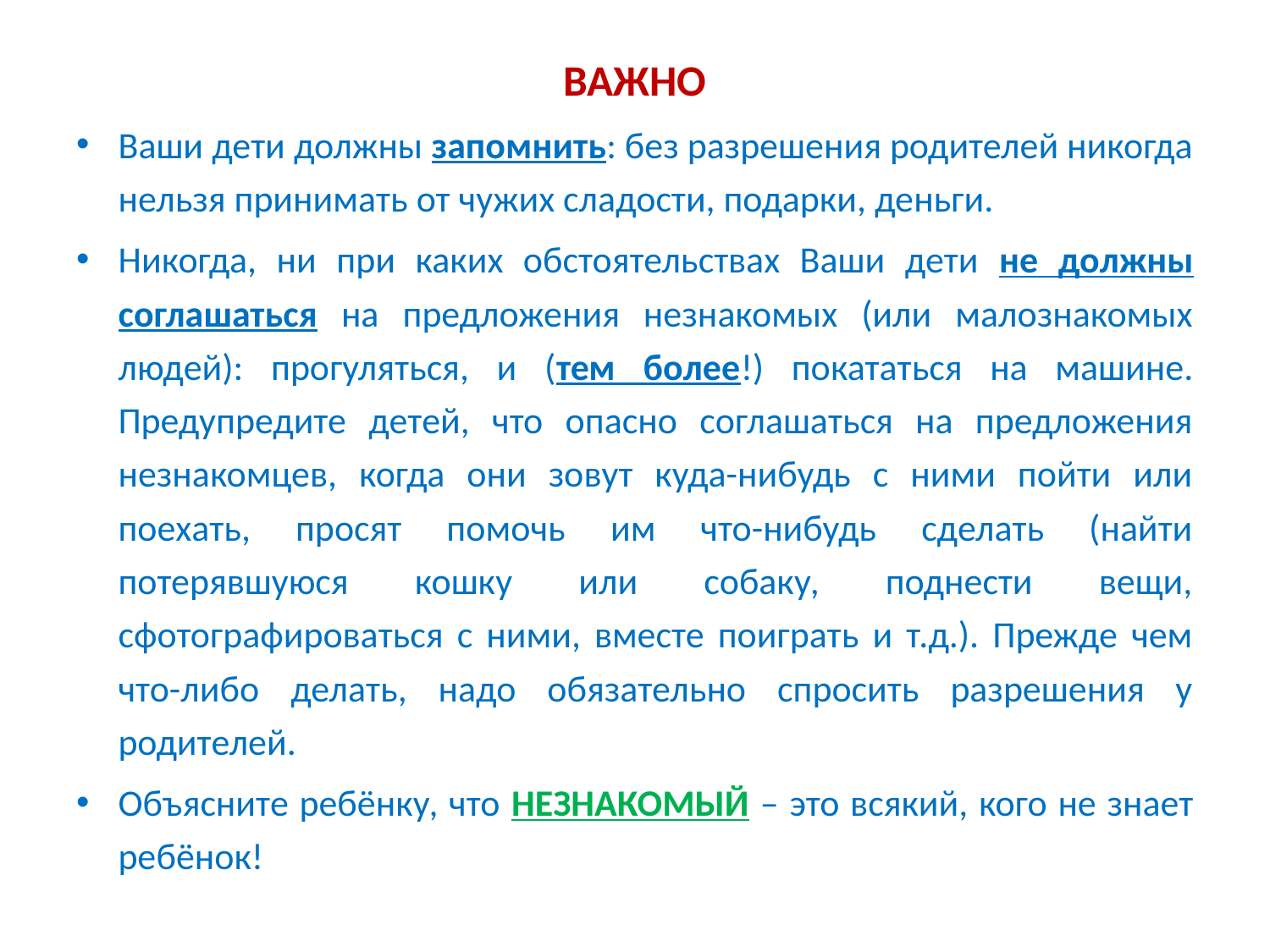

ВАЖНО
Ваши дети должны запомнить: без разрешения родителей никогда нельзя принимать от чужих сладости, подарки, деньги.
Никогда, ни при каких обстоятельствах Ваши дети не должны соглашаться на предложения незнакомых (или малознакомых людей): прогуляться, и (тем более!) покататься на машине. Предупредите детей, что опасно соглашаться на предложения незнакомцев, когда они зовут куда-нибудь с ними пойти или поехать, просят помочь им что-нибудь сделать (найти потерявшуюся кошку или собаку, поднести вещи, сфотографироваться с ними, вместе поиграть и т.д.). Прежде чем что-либо делать, надо обязательно спросить разрешения у родителей.
Объясните ребёнку, что НЕЗНАКОМЫЙ – это всякий, кого не знает ребёнок!